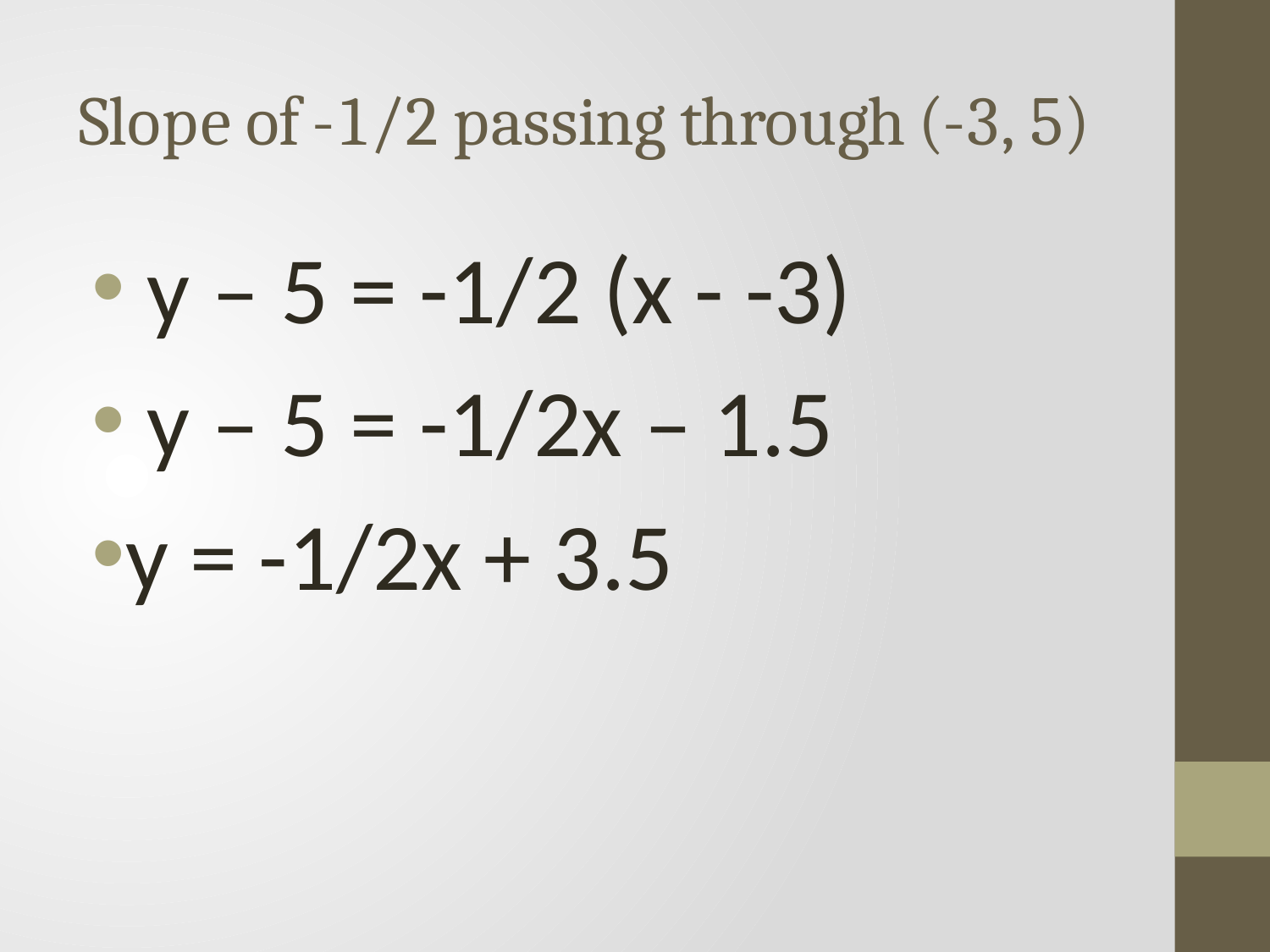

# Slope of -1/2 passing through (-3, 5)
 y – 5 = -1/2 (x - -3)
 y – 5 = -1/2x – 1.5
y = -1/2x + 3.5